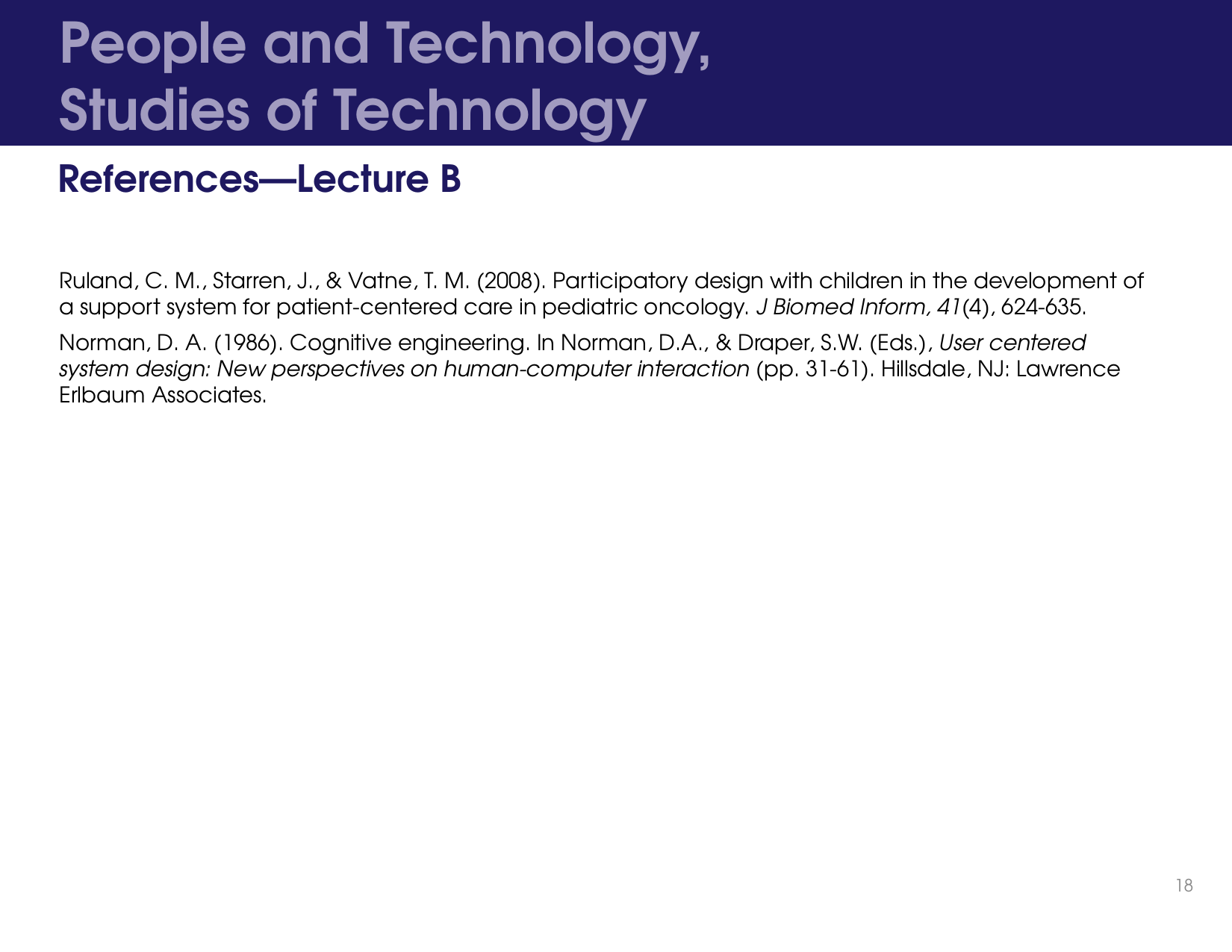

# People and Technology, Studies of Technology
References—Lecture B
Ruland, C. M., Starren, J., & Vatne, T. M. (2008). Participatory design with children in the development of a support system for patient-centered care in pediatric oncology. J Biomed Inform, 41(4), 624-635.
Norman, D. A. (1986). Cognitive engineering. In Norman, D.A., & Draper, S.W. (Eds.), User centered system design: New perspectives on human-computer interaction (pp. 31-61). Hillsdale, NJ: Lawrence Erlbaum Associates.

18